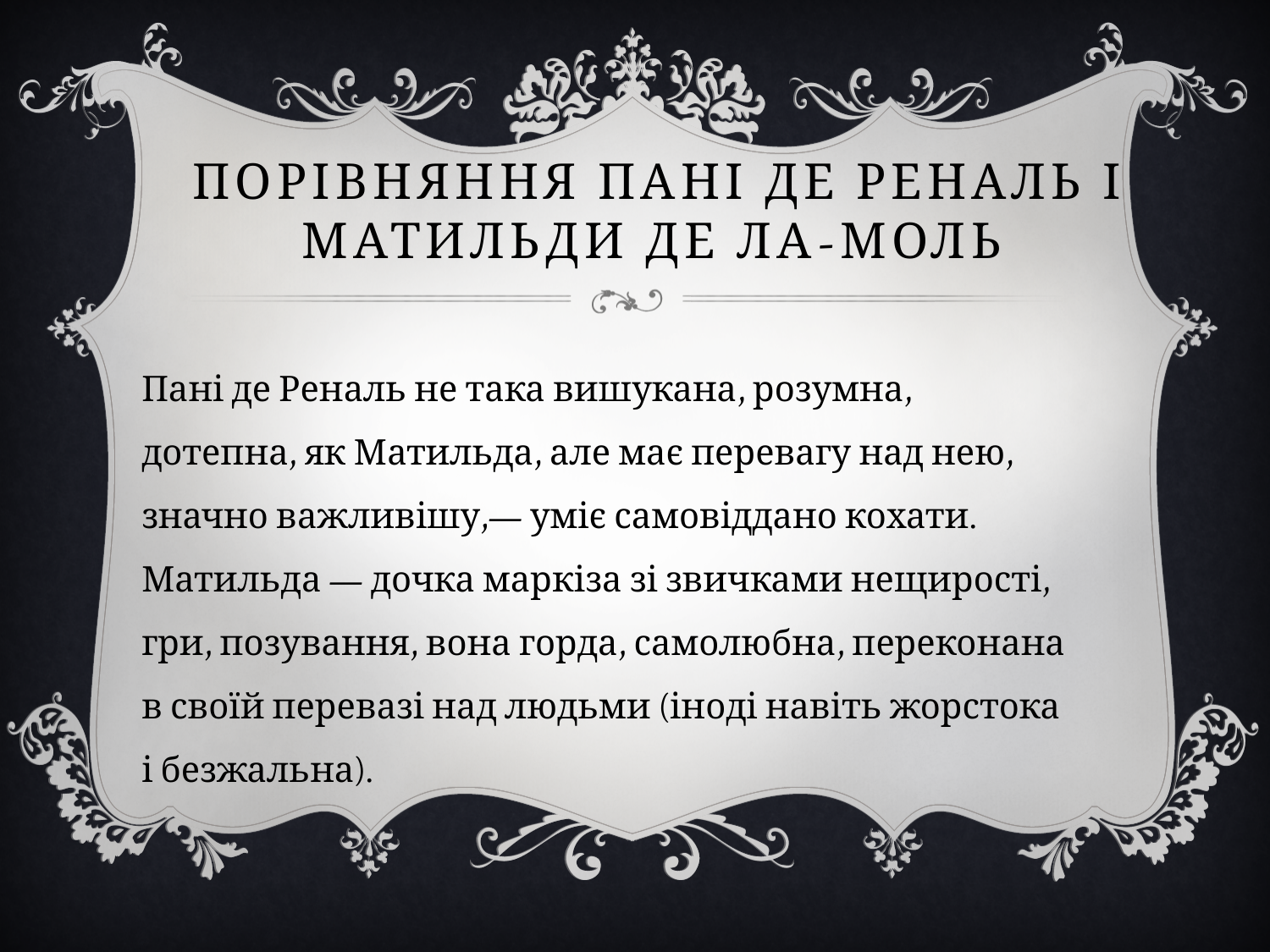

# Порівняння Пані де Реналь і Матильди де Ла-Моль
Пані де Реналь не така вишукана, розумна, дотепна, як Матильда, але має перевагу над нею, значно важливішу,— уміє самовіддано кохати. Матильда — дочка маркіза зі звичками нещирості, гри, позування, вона горда, самолюбна, переконана в своїй перевазі над людьми (іноді навіть жорстока і безжальна).